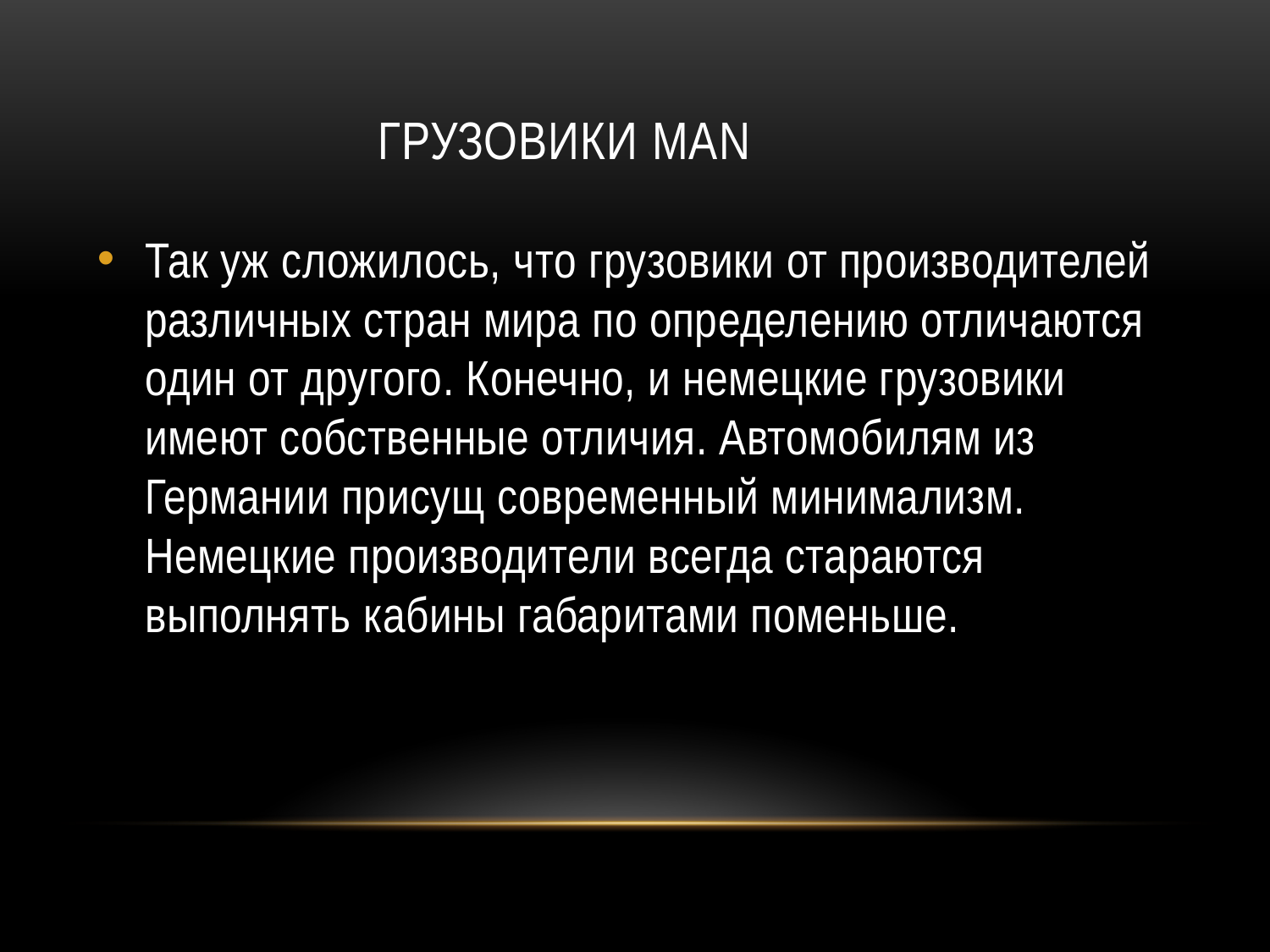

# Грузовики MAN
Так уж сложилось, что грузовики от производителей различных стран мира по определению отличаются один от другого. Конечно, и немецкие грузовики имеют собственные отличия. Автомобилям из Германии присущ современный минимализм. Немецкие производители всегда стараются выполнять кабины габаритами поменьше.